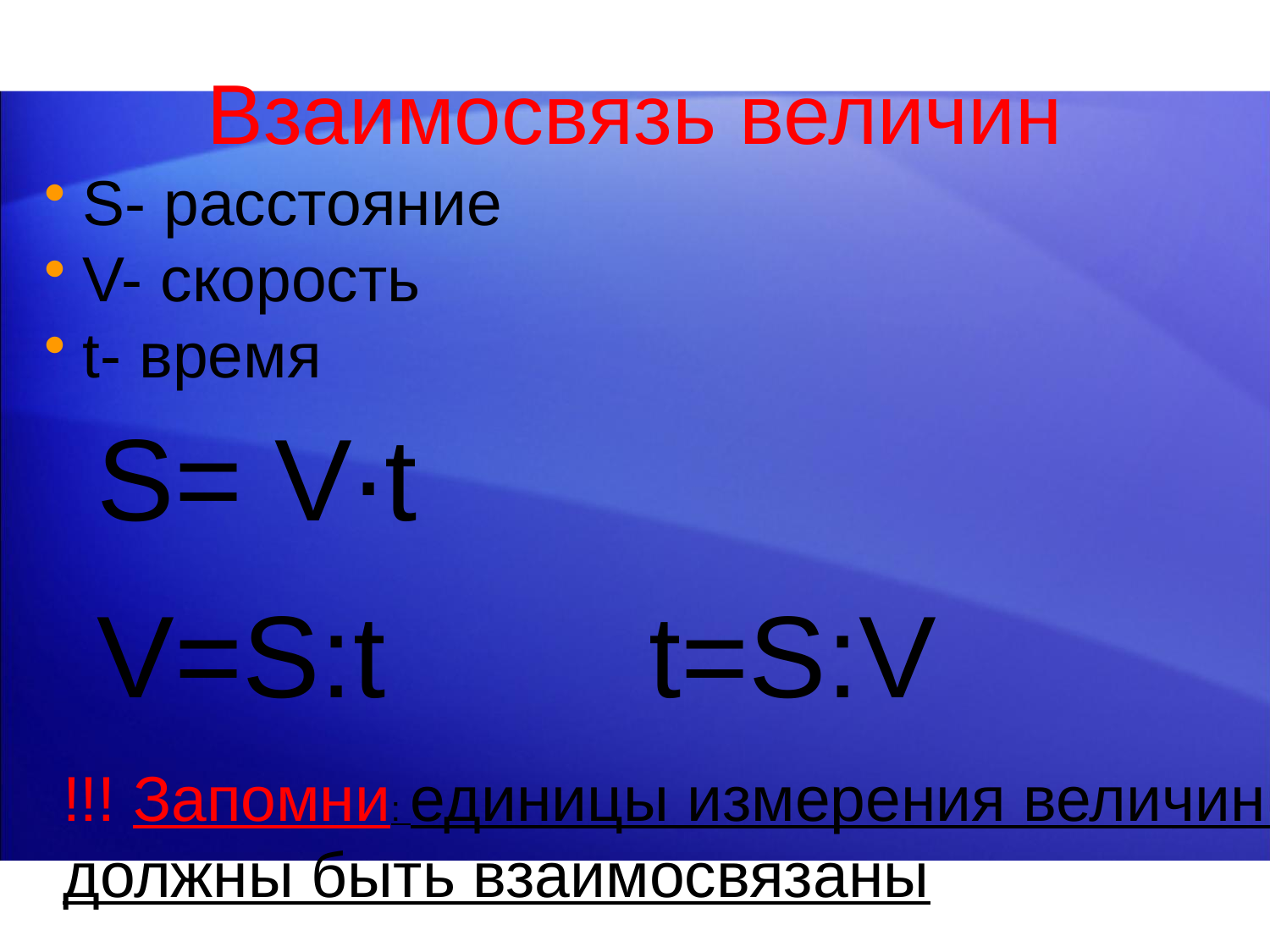

Взаимосвязь величин
S- расстояние
V- скорость
t- время
S= V∙t
V=S:t
t=S:V

!!! Запомни: единицы измерения величин
должны быть взаимосвязаны